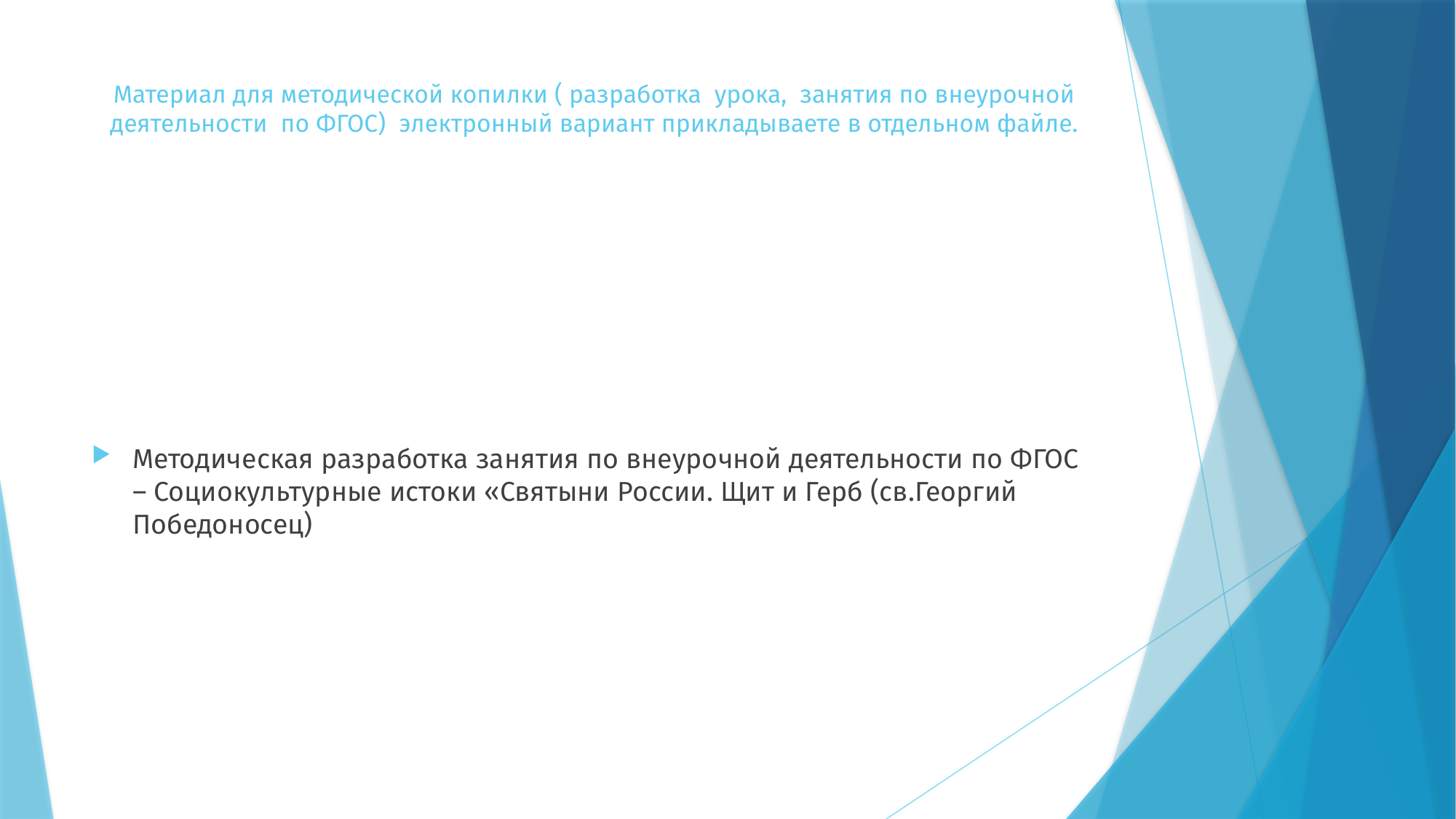

# Материал для методической копилки ( разработка  урока,  занятия по внеурочной деятельности  по ФГОС)  электронный вариант прикладываете в отдельном файле.
Методическая разработка занятия по внеурочной деятельности по ФГОС – Социокультурные истоки «Святыни России. Щит и Герб (св.Георгий Победоносец)